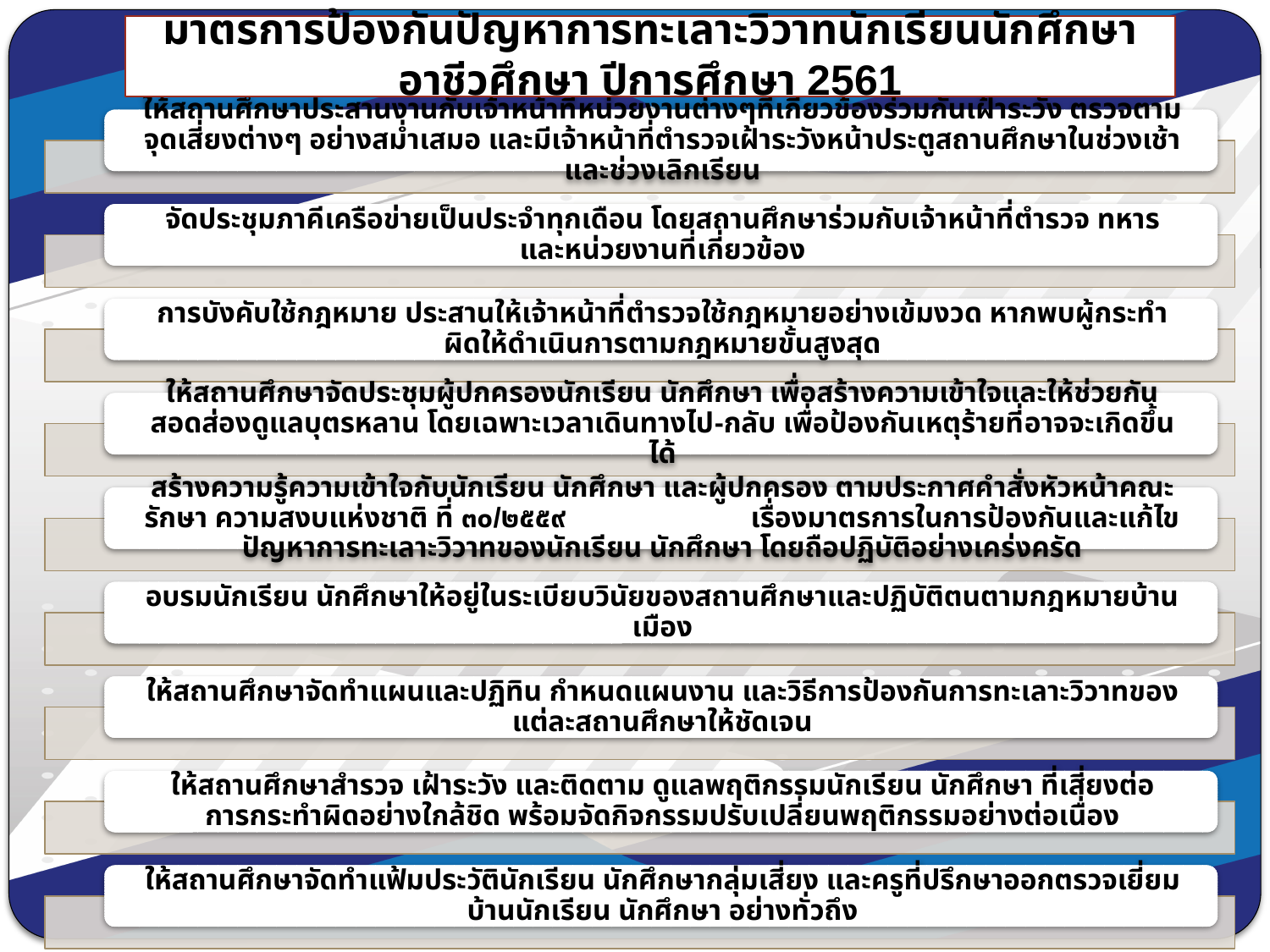

# มาตรการป้องกันปัญหาการทะเลาะวิวาทนักเรียนนักศึกษาอาชีวศึกษา ปีการศึกษา 2561
ให้สถานศึกษาประสานงานกับเจ้าหน้าที่หน่วยงานต่างๆที่เกี่ยวข้องร่วมกันเฝ้าระวัง ตรวจตามจุดเสี่ยงต่างๆ อย่างสม่ำเสมอ และมีเจ้าหน้าที่ตำรวจเฝ้าระวังหน้าประตูสถานศึกษาในช่วงเช้าและช่วงเลิกเรียน
จัดประชุมภาคีเครือข่ายเป็นประจำทุกเดือน โดยสถานศึกษาร่วมกับเจ้าหน้าที่ตำรวจ ทหาร และหน่วยงานที่เกี่ยวข้อง
การบังคับใช้กฎหมาย ประสานให้เจ้าหน้าที่ตำรวจใช้กฎหมายอย่างเข้มงวด หากพบผู้กระทำผิดให้ดำเนินการตามกฎหมายขั้นสูงสุด
ให้สถานศึกษาจัดประชุมผู้ปกครองนักเรียน นักศึกษา เพื่อสร้างความเข้าใจและให้ช่วยกันสอดส่องดูแลบุตรหลาน โดยเฉพาะเวลาเดินทางไป-กลับ เพื่อป้องกันเหตุร้ายที่อาจจะเกิดขึ้นได้
สร้างความรู้ความเข้าใจกับนักเรียน นักศึกษา และผู้ปกครอง ตามประกาศคำสั่งหัวหน้าคณะรักษา ความสงบแห่งชาติ ที่ ๓๐/๒๕๕๙                         เรื่องมาตรการในการป้องกันและแก้ไขปัญหาการทะเลาะวิวาทของนักเรียน นักศึกษา โดยถือปฏิบัติอย่างเคร่งครัด
อบรมนักเรียน นักศึกษาให้อยู่ในระเบียบวินัยของสถานศึกษาและปฏิบัติตนตามกฎหมายบ้านเมือง
ให้สถานศึกษาจัดทำแผนและปฏิทิน กำหนดแผนงาน และวิธีการป้องกันการทะเลาะวิวาทของแต่ละสถานศึกษาให้ชัดเจน
ให้สถานศึกษาสำรวจ เฝ้าระวัง และติดตาม ดูแลพฤติกรรมนักเรียน นักศึกษา ที่เสี่ยงต่อการกระทำผิดอย่างใกล้ชิด พร้อมจัดกิจกรรมปรับเปลี่ยนพฤติกรรมอย่างต่อเนื่อง
ให้สถานศึกษาจัดทำแฟ้มประวัตินักเรียน นักศึกษากลุ่มเสี่ยง และครูที่ปรึกษาออกตรวจเยี่ยมบ้านนักเรียน นักศึกษา อย่างทั่วถึง